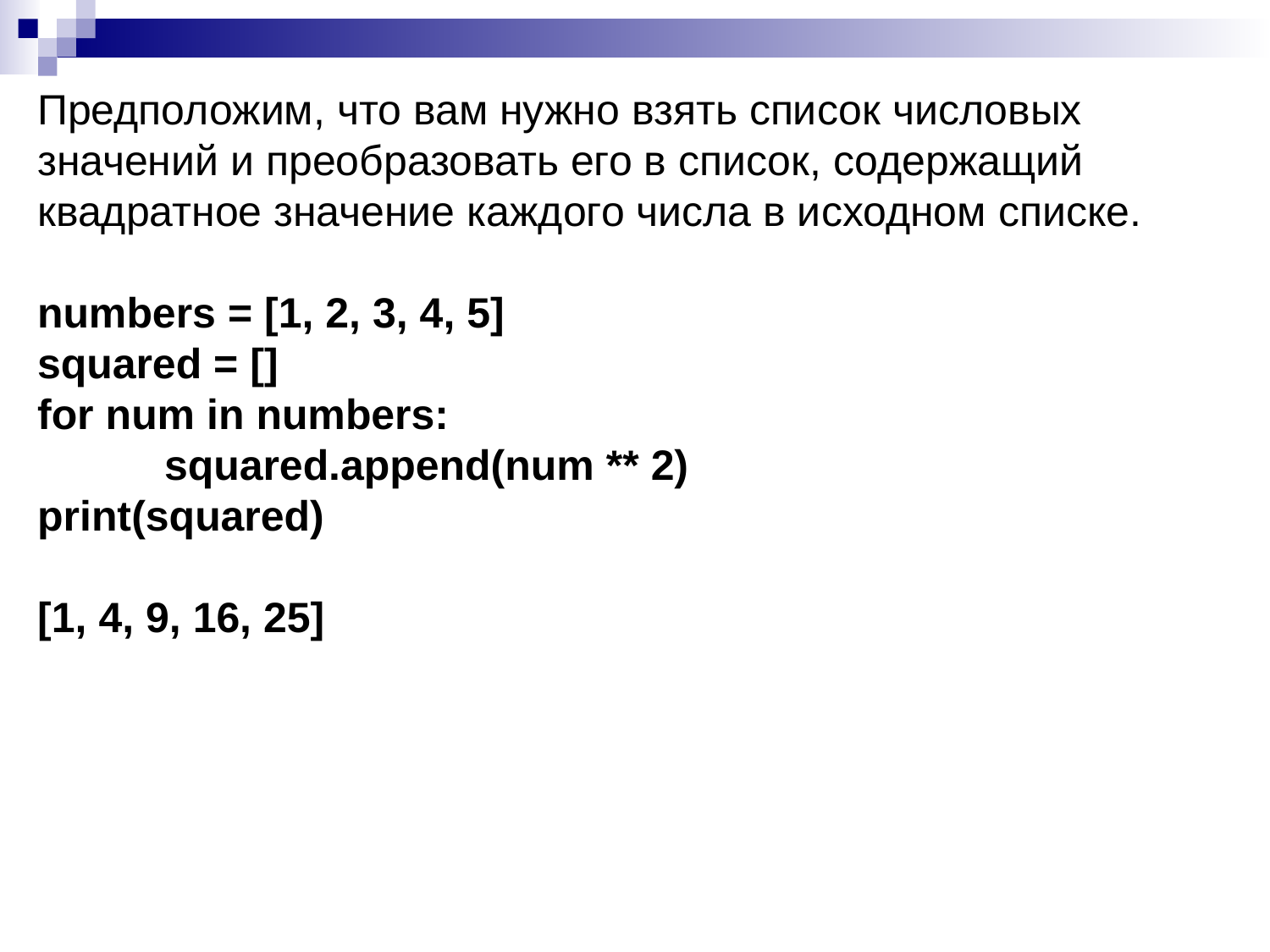

Предположим, что вам нужно взять список числовых значений и преобразовать его в список, содержащий квадратное значение каждого числа в исходном списке.

numbers = [1, 2, 3, 4, 5]
squared = []
for num in numbers:
   	squared.append(num ** 2)
print(squared)

[1, 4, 9, 16, 25]